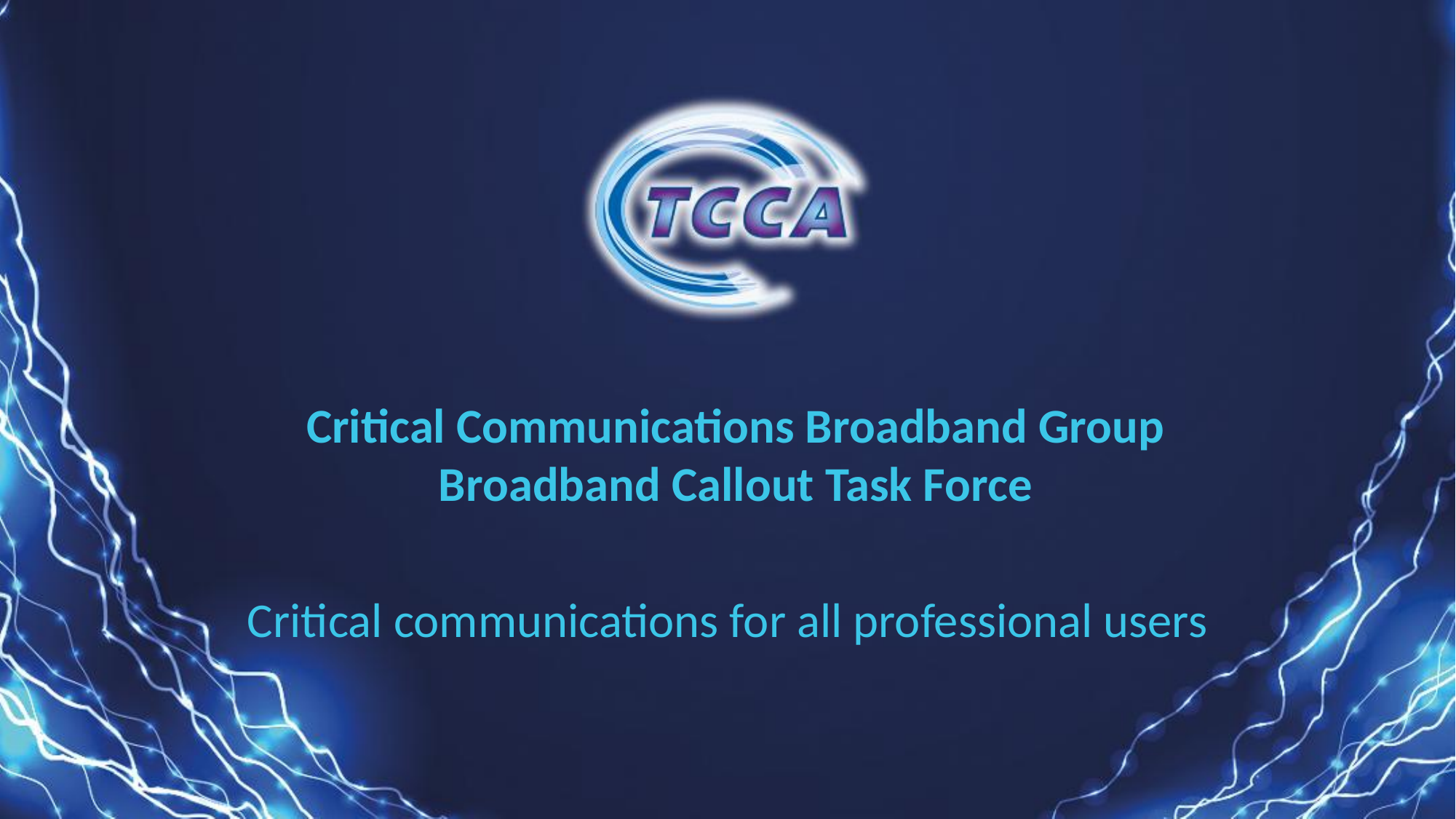

# Critical Communications Broadband Group Broadband Callout Task Force